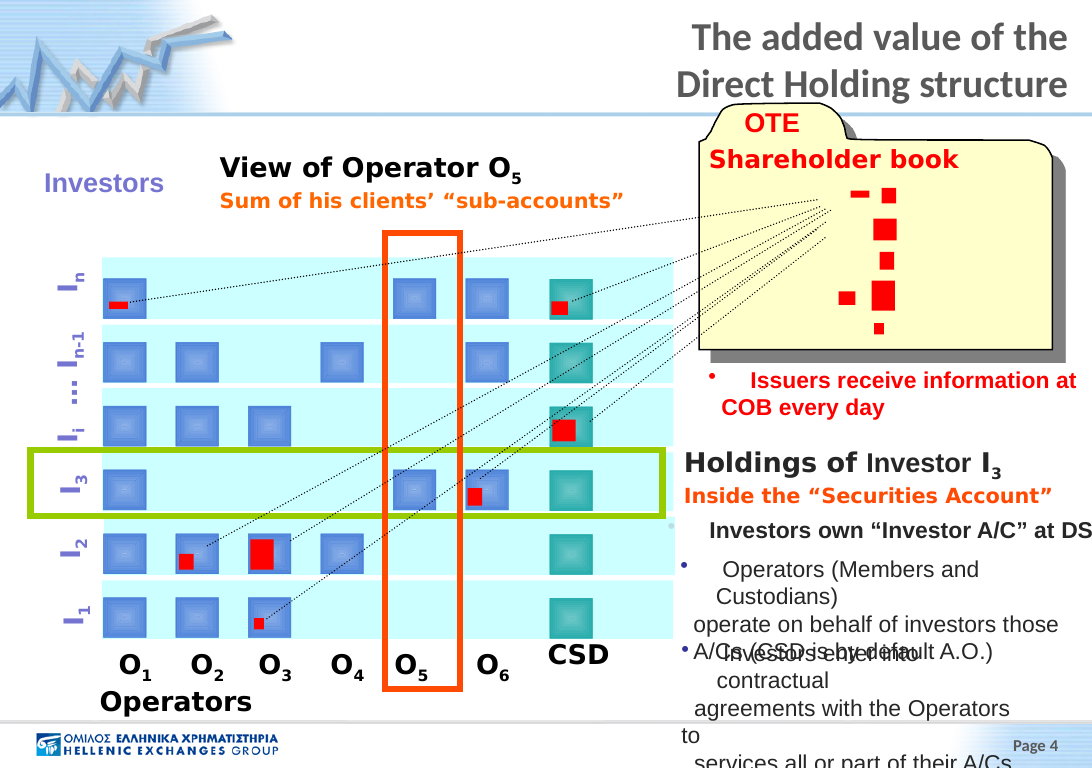

# The added value of the Direct Holding structure
OTE

    Shareholder book
View of Operator O5
Sum of his clients’ “sub-accounts”
Investors

 In

 … In-1

 Issuers receive information at
  COB every day

Ii

Holdings of Investor I3
Inside the “Securities Account”

I3
 Investors own “Investor A/C” at DSS

I2
 Operators (Members and Custodians)
  operate on behalf of investors those
  A/Cs (CSD is by default A.O.)

I1
CSD
 Investors enter into contractual
  agreements with the Operators to
  services all or part of their A/Cs
  O1    O2    O3    O4    O5     O6
Operators
Page 4